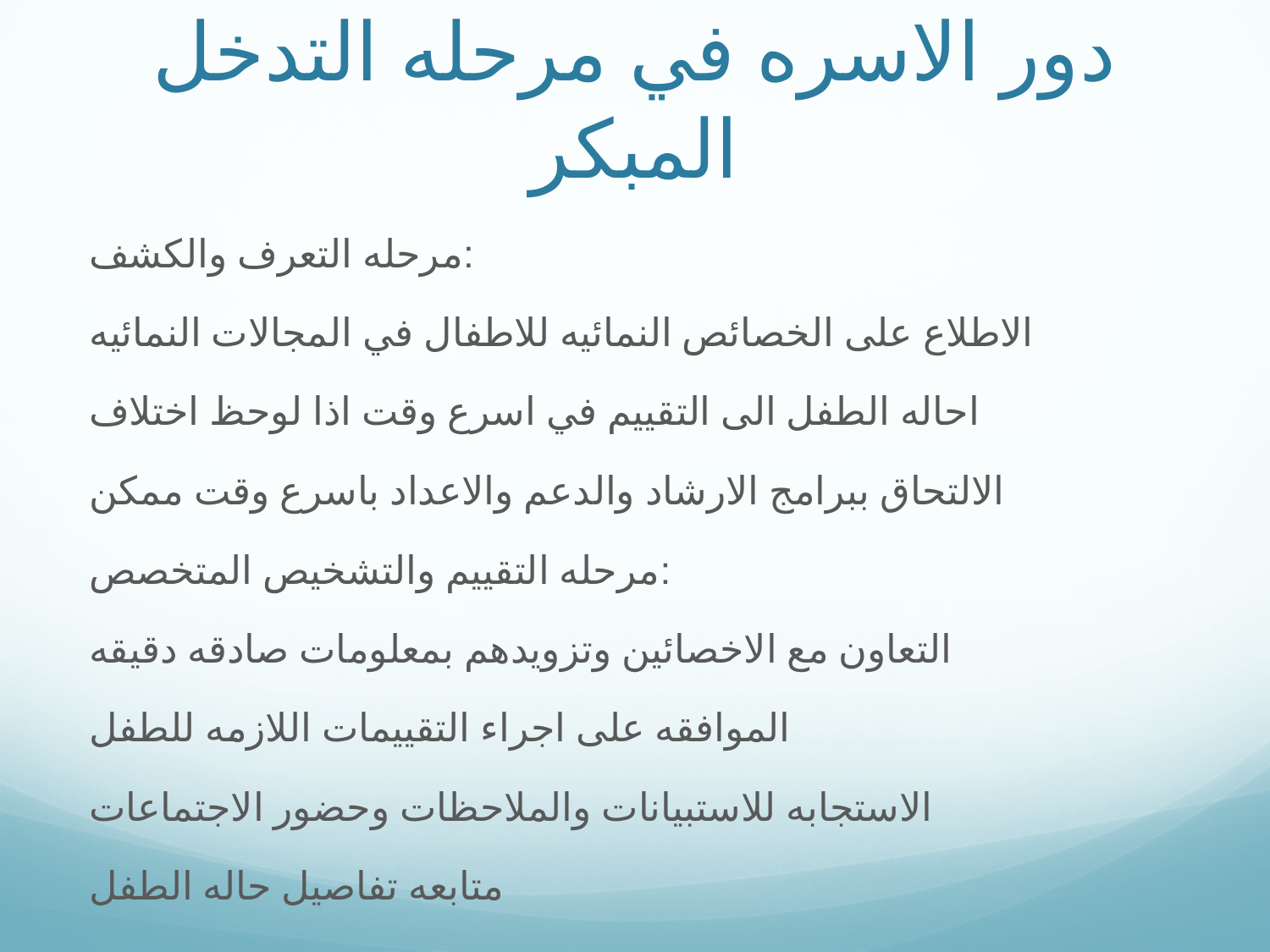

# دور الاسره في مرحله التدخل المبكر
مرحله التعرف والكشف:
الاطلاع على الخصائص النمائيه للاطفال في المجالات النمائيه
احاله الطفل الى التقييم في اسرع وقت اذا لوحظ اختلاف
الالتحاق ببرامج الارشاد والدعم والاعداد باسرع وقت ممكن
مرحله التقييم والتشخيص المتخصص:
التعاون مع الاخصائين وتزويدهم بمعلومات صادقه دقيقه
الموافقه على اجراء التقييمات اللازمه للطفل
الاستجابه للاستبيانات والملاحظات وحضور الاجتماعات
متابعه تفاصيل حاله الطفل